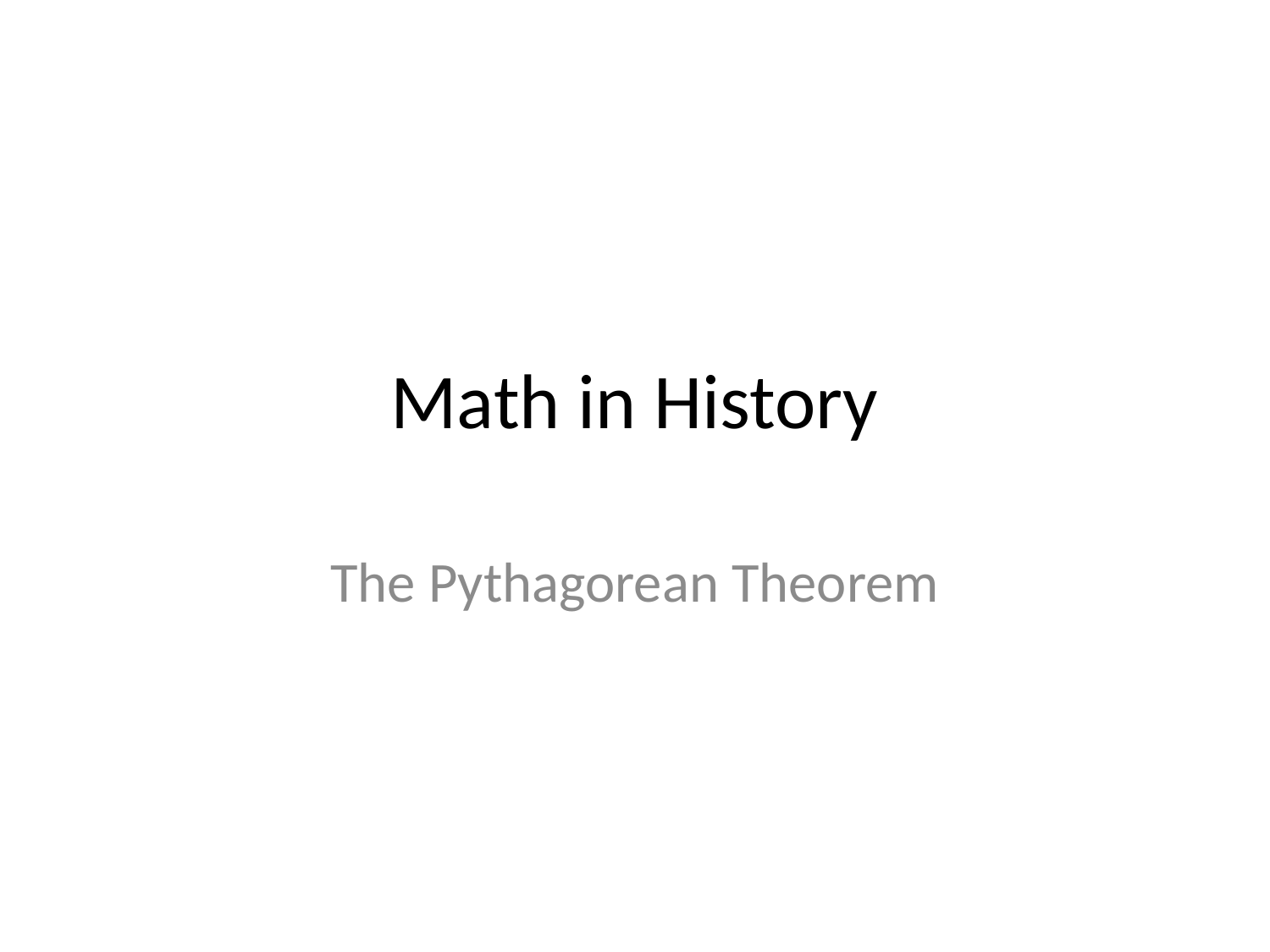

# Math in History
The Pythagorean Theorem